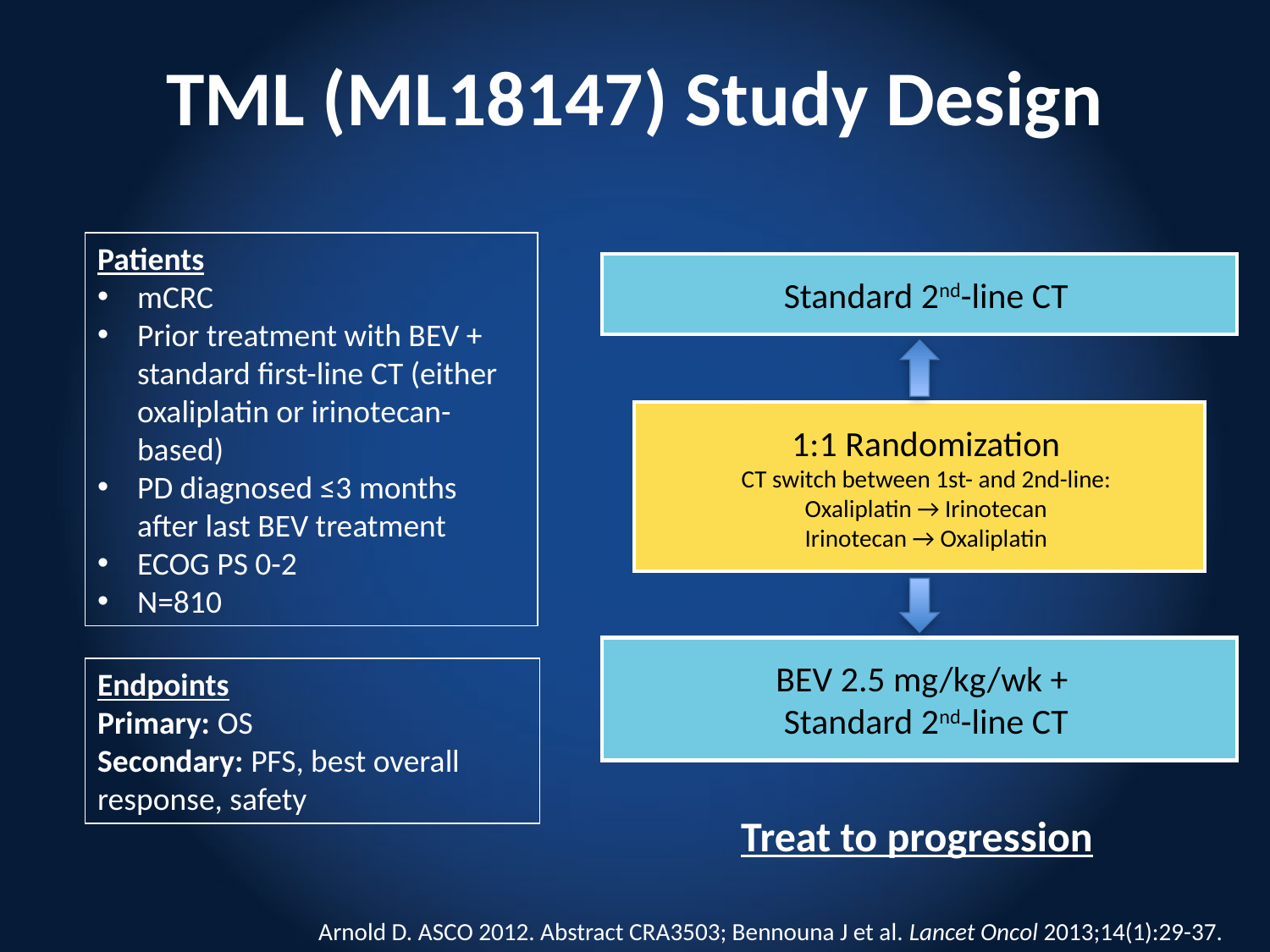

# TML (ML18147) Study Design
Patients
mCRC
Prior treatment with BEV + standard first-line CT (either oxaliplatin or irinotecan-based)
PD diagnosed ≤3 months after last BEV treatment
ECOG PS 0-2
N=810
Standard 2nd-line CT

1:1 Randomization
CT switch between 1st- and 2nd-line:
Oxaliplatin → Irinotecan
Irinotecan → Oxaliplatin

BEV 2.5 mg/kg/wk +
Standard 2nd-line CT
Endpoints
Primary: OS
Secondary: PFS, best overall response, safety
Treat to progression
Arnold D. ASCO 2012. Abstract CRA3503; Bennouna J et al. Lancet Oncol 2013;14(1):29-37.